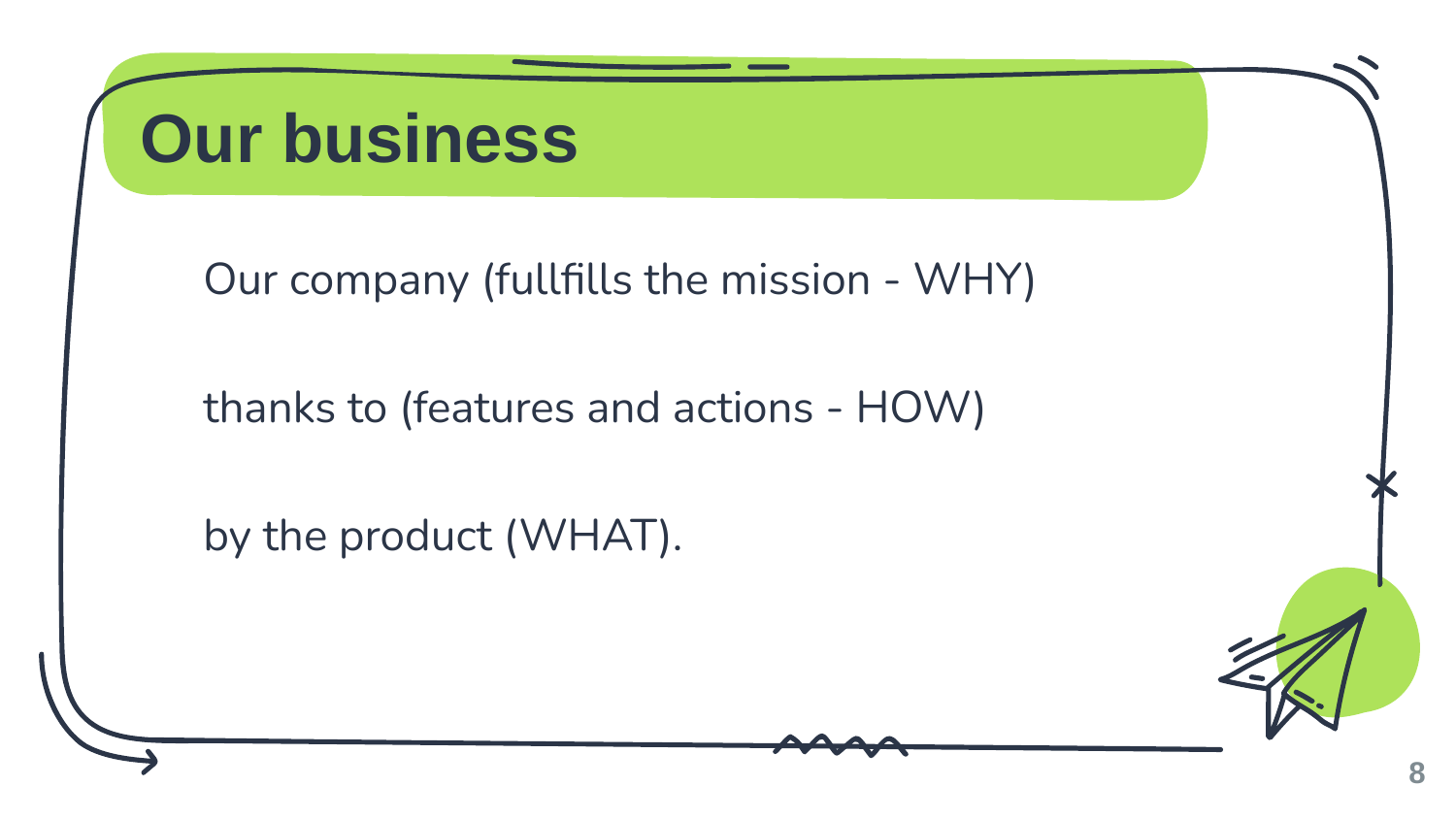

# Our business
Our company (fullfills the mission - WHY)

thanks to (features and actions - HOW)

by the product (WHAT).

8